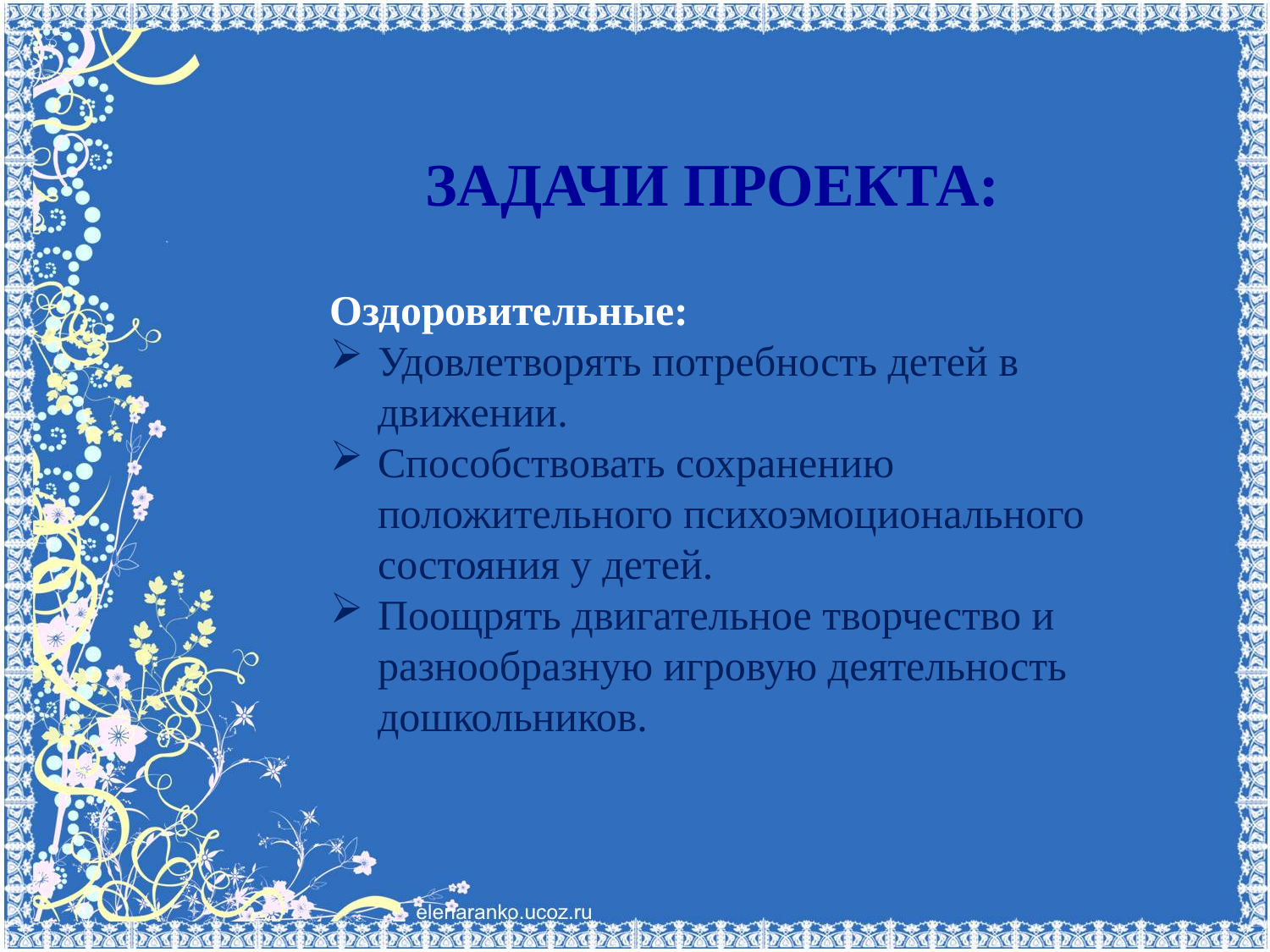

# ЗАДАЧИ ПРОЕКТА:
Оздоровительные:
Удовлетворять потребность детей в движении.
Способствовать сохранению положительного психоэмоционального состояния у детей.
Поощрять двигательное творчество и разнообразную игровую деятельность дошкольников.